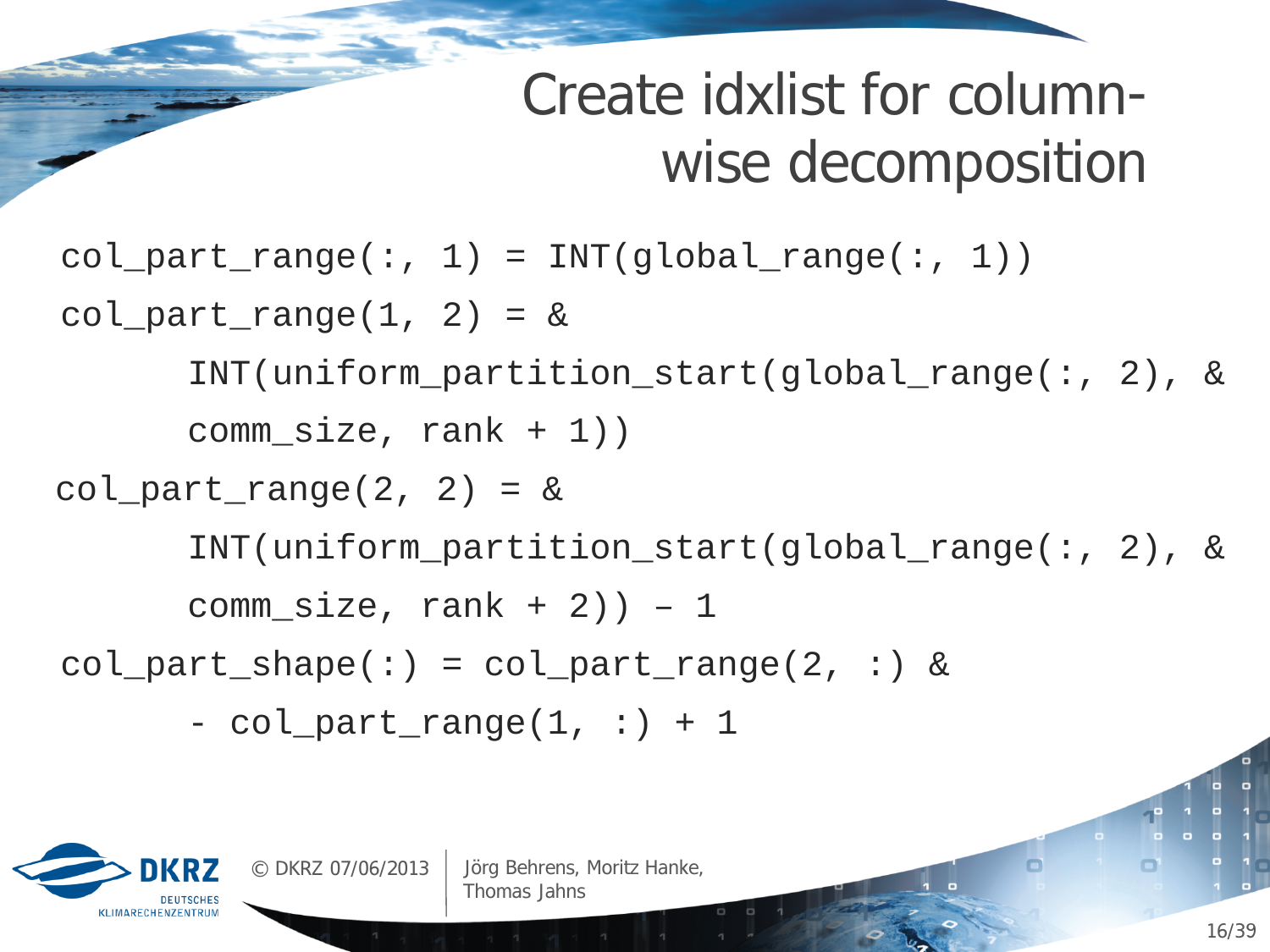

# Create idxlist for column-wise decomposition
	col_part_range(:, 1) = INT(global_range(:, 1))
	col_part_range(1, 2) = &
		INT(uniform_partition_start(global_range(:, 2), &
		comm_size, rank + 1))
  col_part_range(2, 2) = &
		INT(uniform_partition_start(global_range(:, 2), &
		comm_size, rank + 2)) – 1
	col_part_shape(:) = col_part_range(2, :) &
		- col_part_range(1, :) + 1
Jörg Behrens, Moritz Hanke, Thomas Jahns
07/06/2013
16